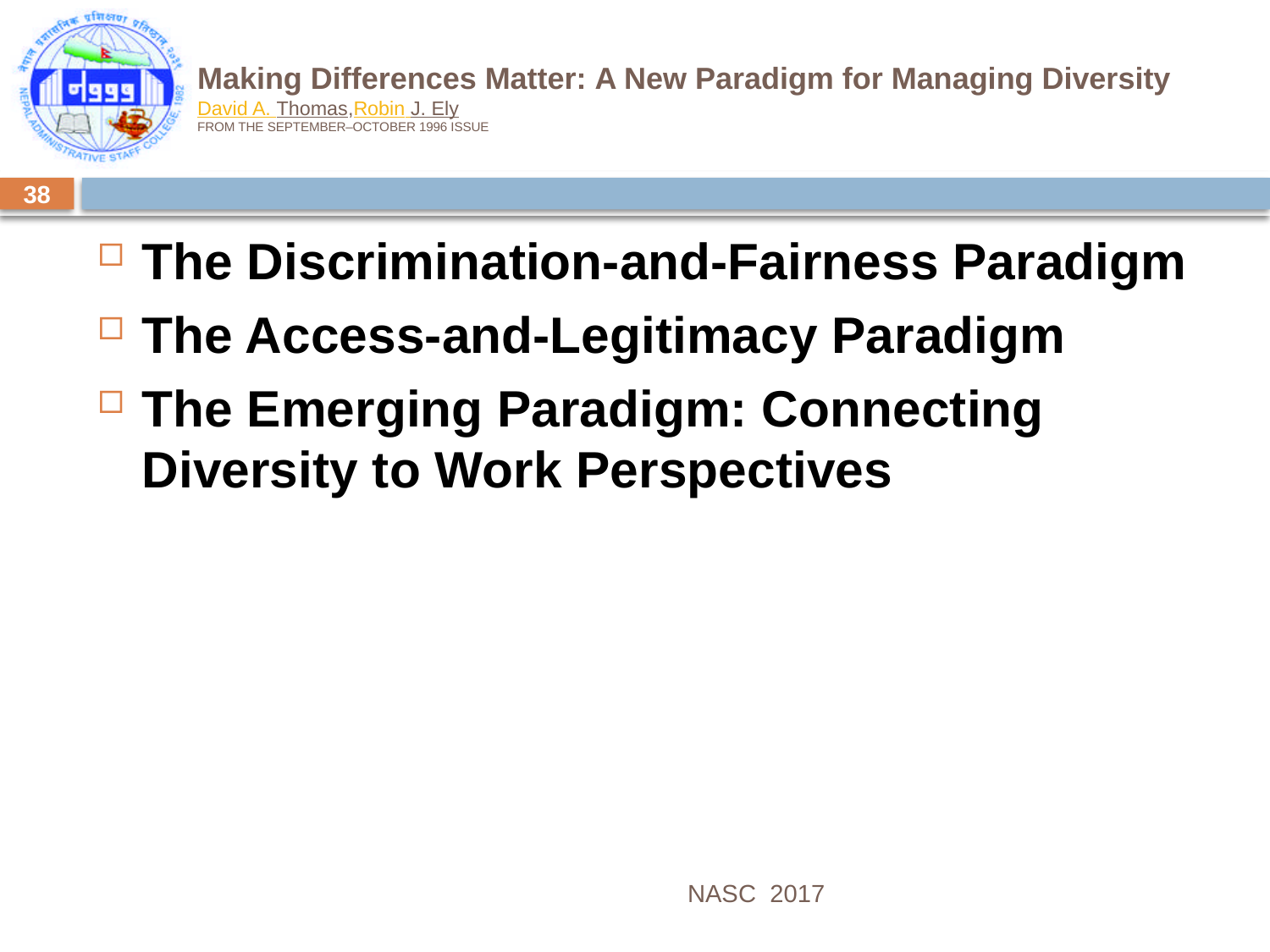

# Making Differences Matter: A New Paradigm for Managing Diversity David A. Thomas,Robin J. Ely FROM THE SEPTEMBER–OCTOBER 1996 ISSUE
38
The Discrimination-and-Fairness Paradigm
The Access-and-Legitimacy Paradigm
The Emerging Paradigm: Connecting Diversity to Work Perspectives

NASC  2017